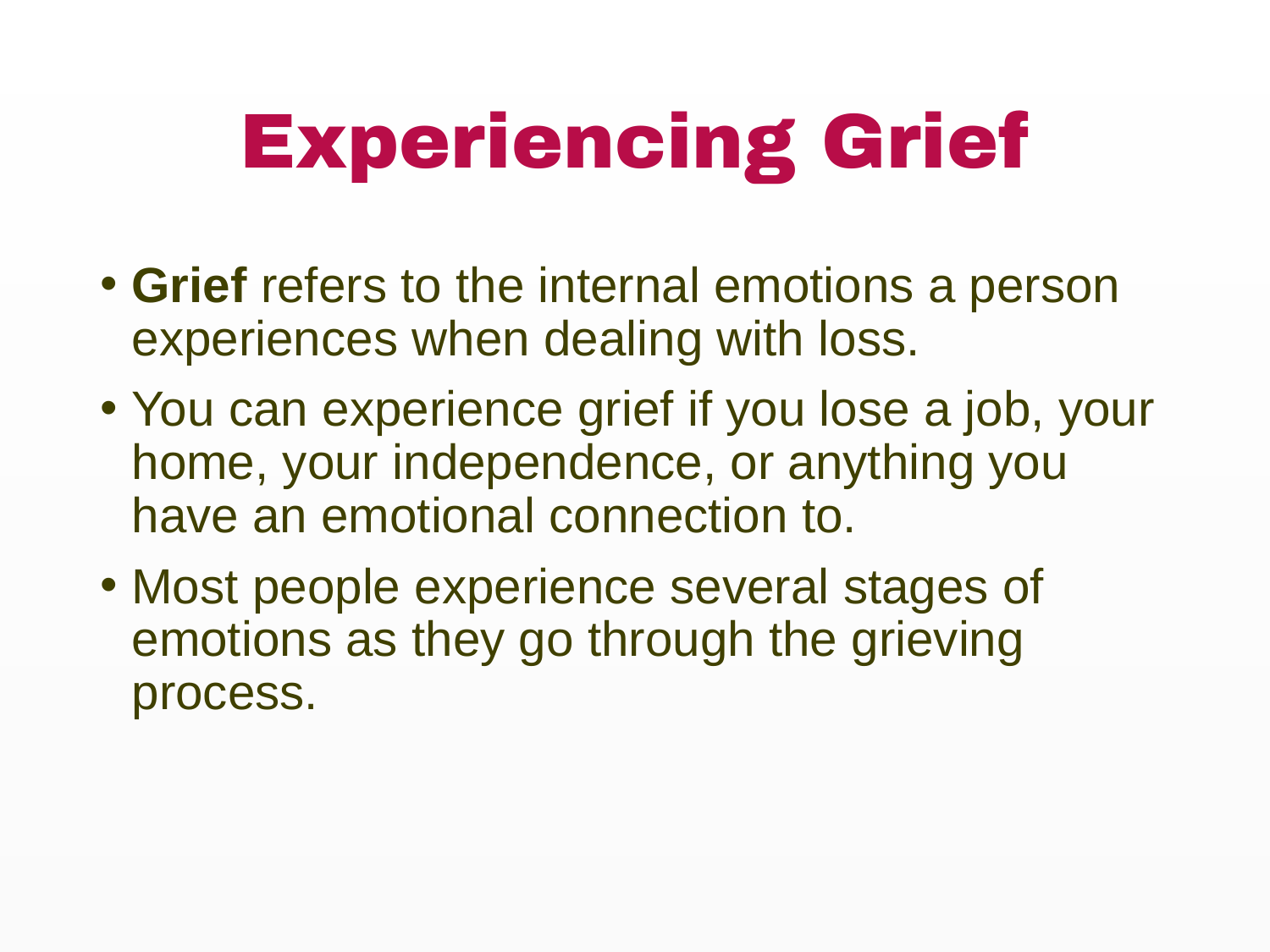

# Experiencing Grief
Grief refers to the internal emotions a person experiences when dealing with loss.
You can experience grief if you lose a job, your home, your independence, or anything you have an emotional connection to.
Most people experience several stages of emotions as they go through the grieving process.